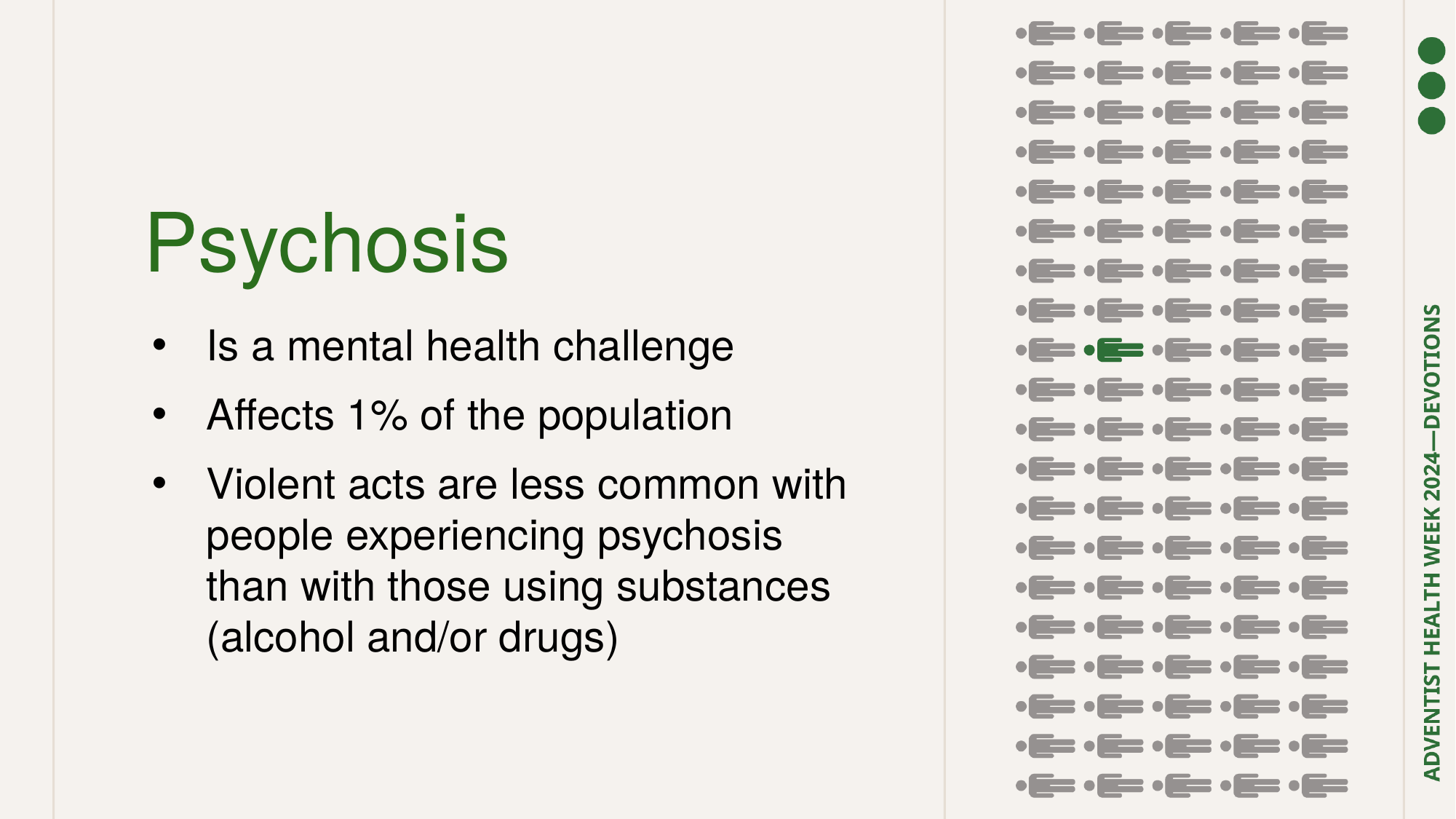

Psychosis
Is a mental health challenge
Affects 1% of the population
Violent acts are less common with people experiencing psychosis than with those using substances (alcohol and/or drugs)